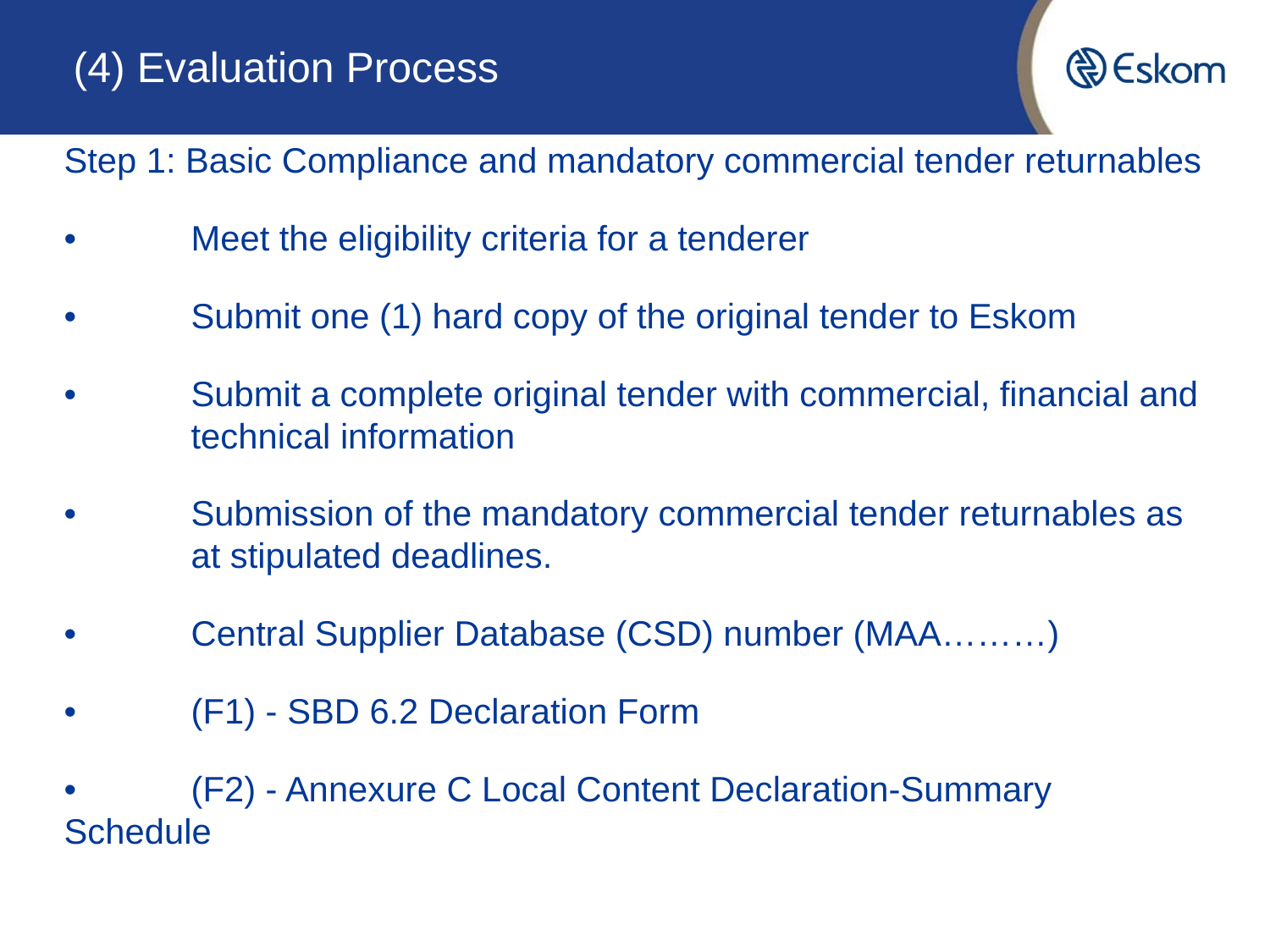

# (4) Evaluation Process
Step 1: Basic Compliance and mandatory commercial tender returnables
•	Meet the eligibility criteria for a tenderer
•	Submit one (1) hard copy of the original tender to Eskom
•	Submit a complete original tender with commercial, financial and 	technical information
•	Submission of the mandatory commercial tender returnables as 	at stipulated deadlines.
•	Central Supplier Database (CSD) number (MAA………)
•	(F1) - SBD 6.2 Declaration Form
•	(F2) - Annexure C Local Content Declaration-Summary 	Schedule